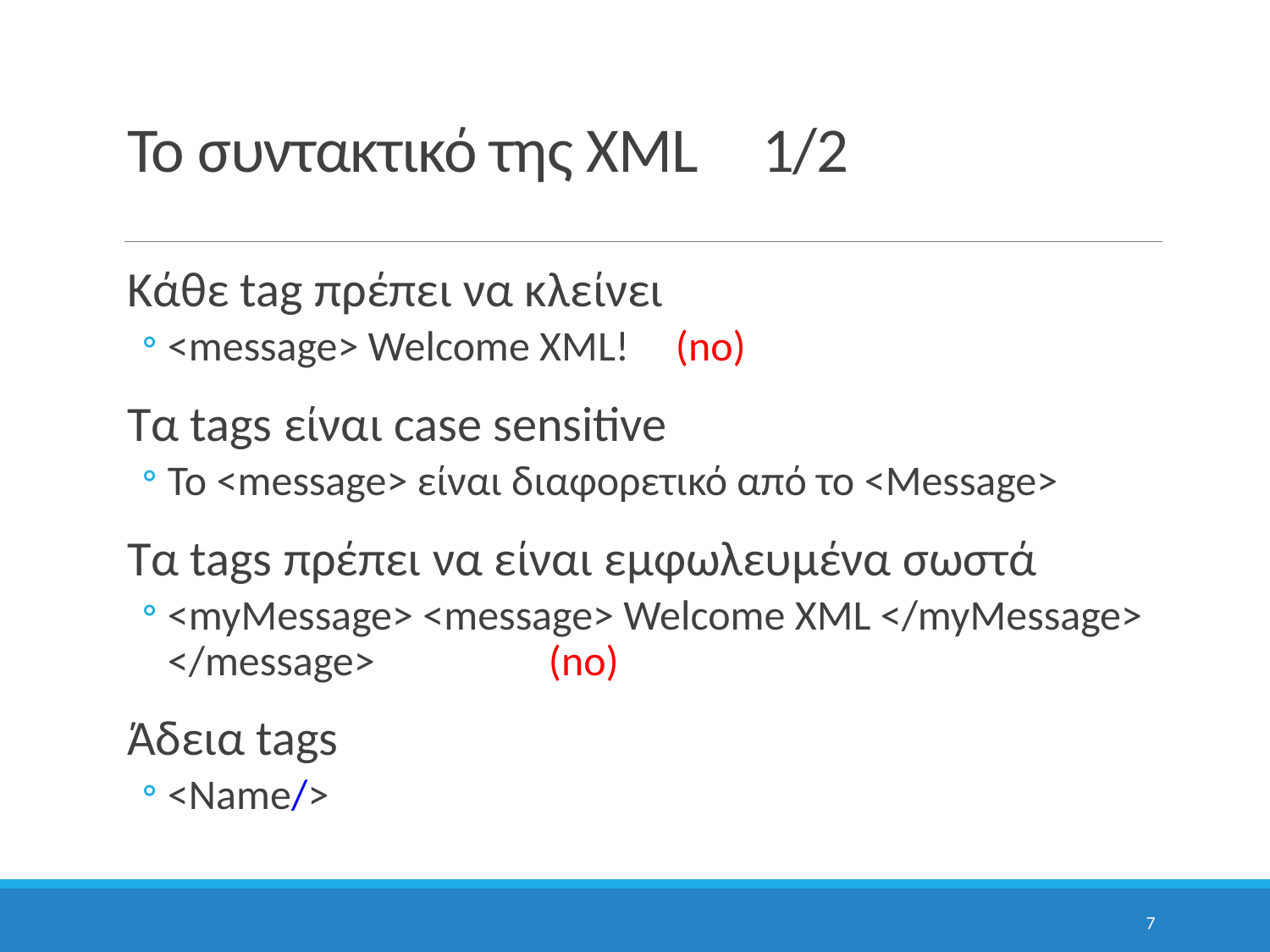

# Το συντακτικό της XML	1/2
Κάθε tag πρέπει να κλείνει
<message> Welcome XML! 	(no)
Τα tags είναι case sensitive
Το <message> είναι διαφορετικό από το <Message>
Τα tags πρέπει να είναι εμφωλευμένα σωστά
<myMessage> <message> Welcome XML </myMessage> </message>		(no)
Άδεια tags
<Name/>
7